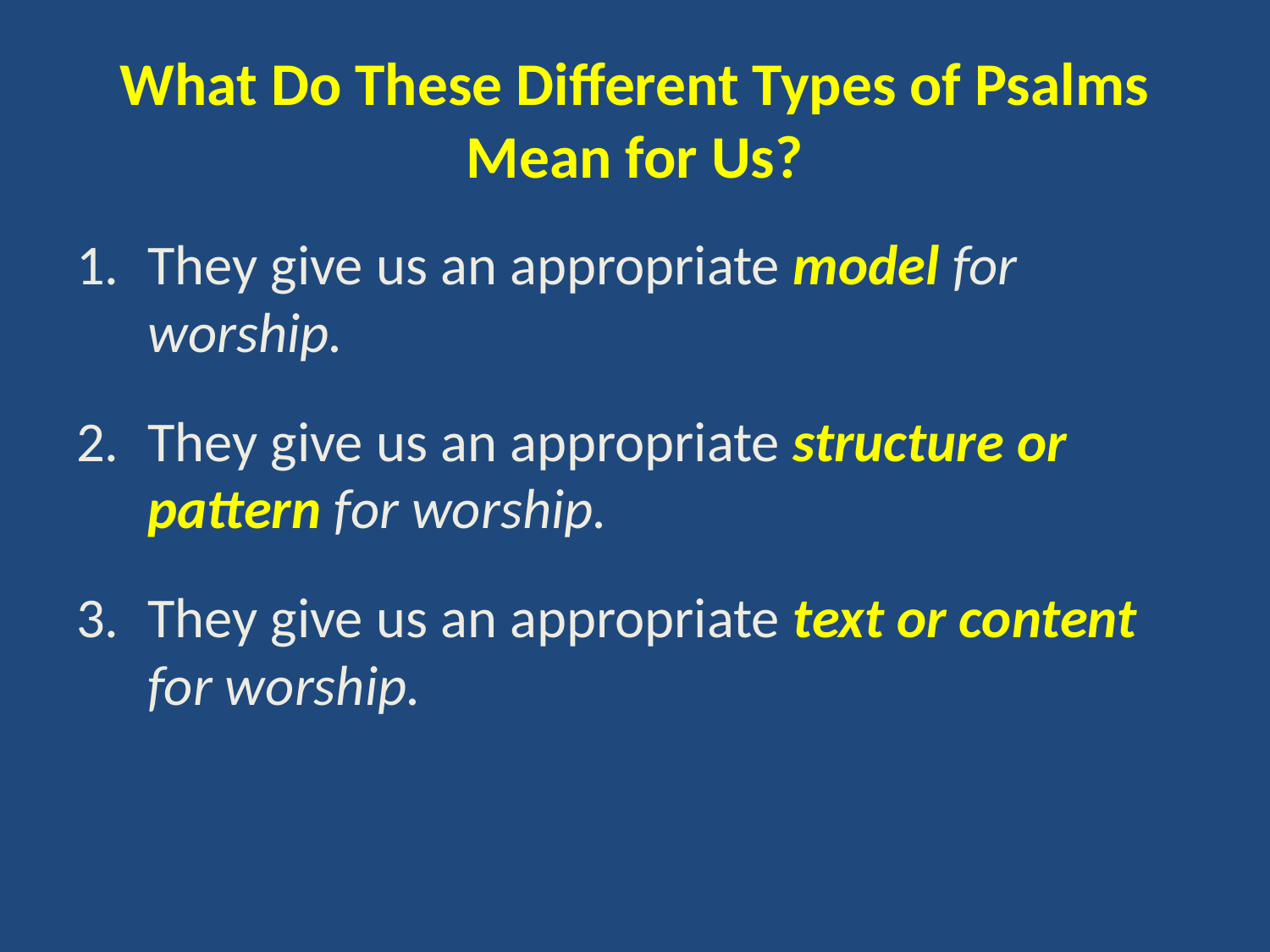

# What Do These Different Types of Psalms Mean for Us?
They give us an appropriate model for worship.

They give us an appropriate structure or pattern for worship.

They give us an appropriate text or content for worship.